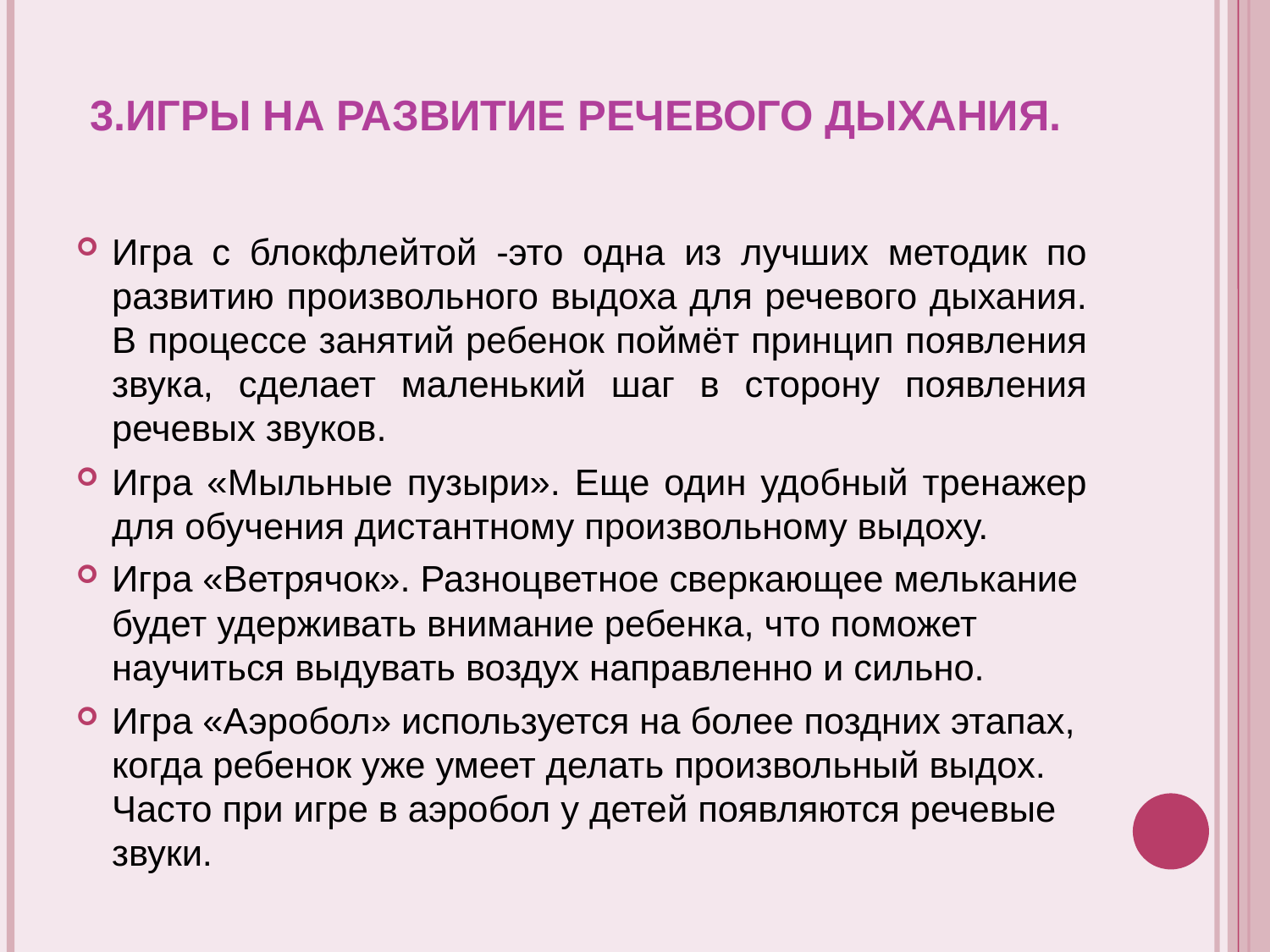

# 3.Игры на развитие речевого дыхания.
Игра с блокфлейтой -это одна из лучших методик по развитию произвольного выдоха для речевого дыхания. В процессе занятий ребенок поймёт принцип появления звука, сделает маленький шаг в сторону появления речевых звуков.
Игра «Мыльные пузыри». Еще один удобный тренажер для обучения дистантному произвольному выдоху.
Игра «Ветрячок». Разноцветное сверкающее мелькание будет удерживать внимание ребенка, что поможет научиться выдувать воздух направленно и сильно.
Игра «Аэробол» используется на более поздних этапах, когда ребенок уже умеет делать произвольный выдох. Часто при игре в аэробол у детей появляются речевые звуки.